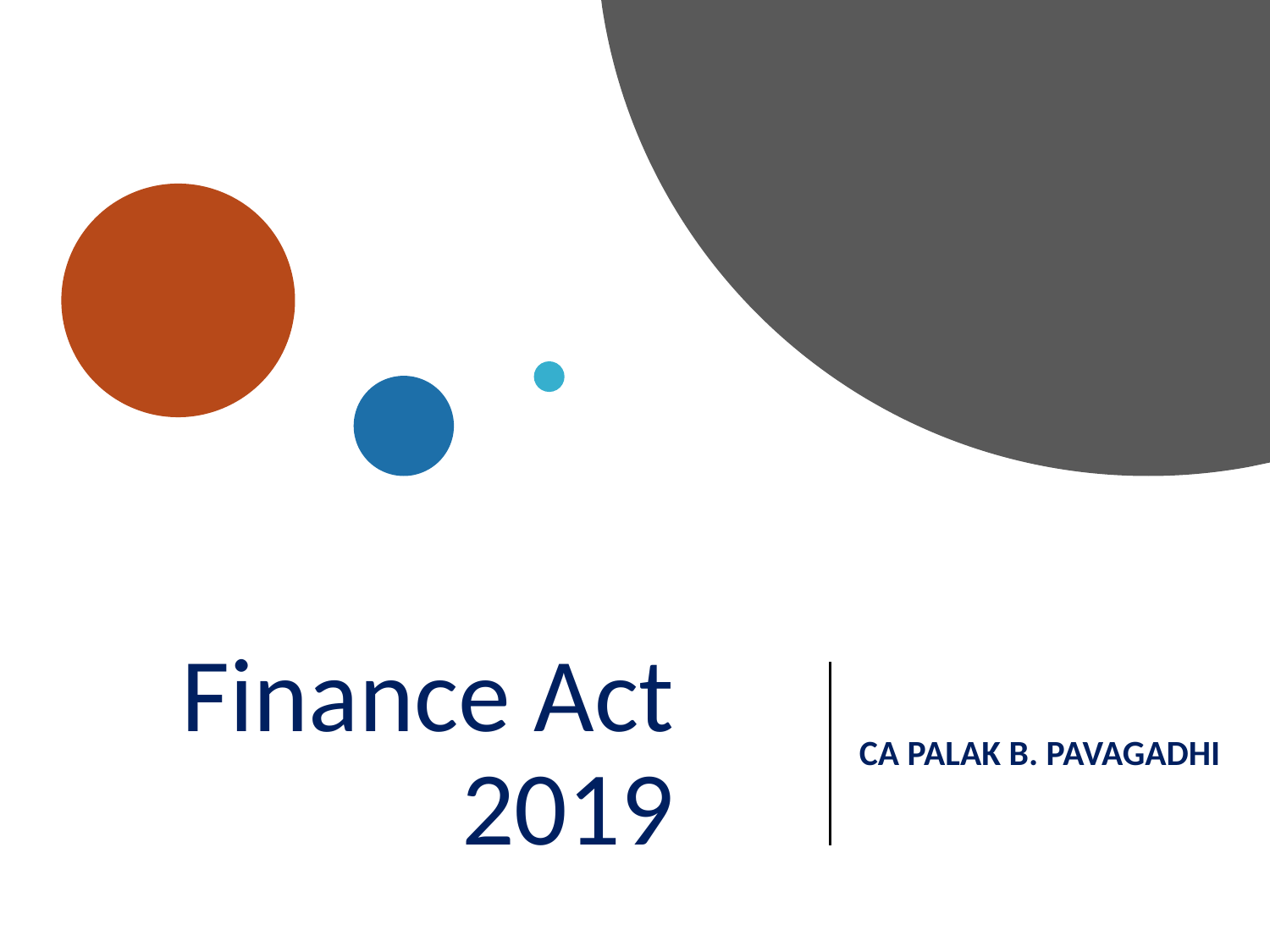

# Finance Act 2019
CA PALAK B. PAVAGADHI
CA PALAK B. PAVAGADHI